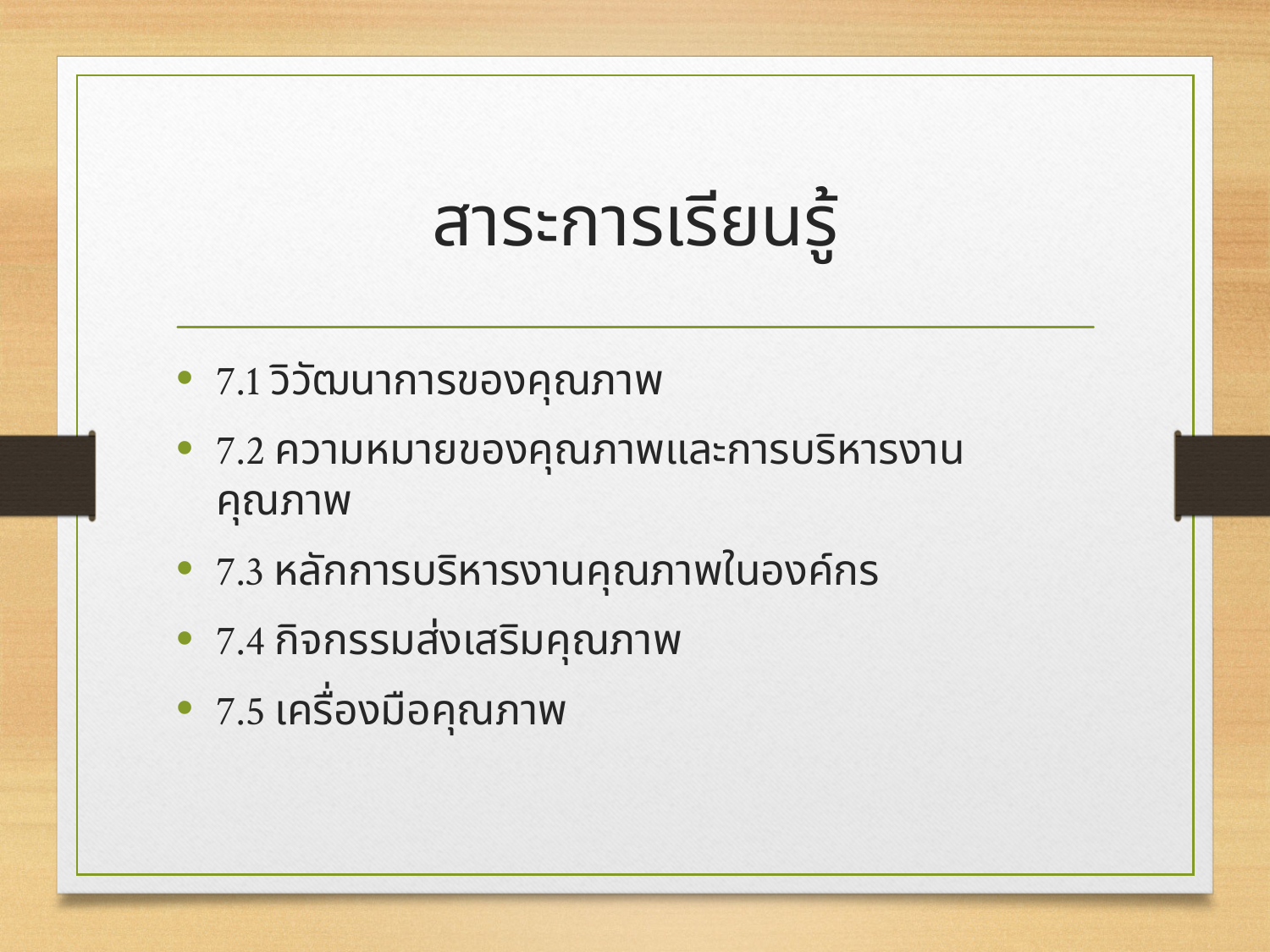

# สาระการเรียนรู้
7.1 วิวัฒนาการของคุณภาพ
7.2 ความหมายของคุณภาพและการบริหารงานคุณภาพ
7.3 หลักการบริหารงานคุณภาพในองค์กร
7.4 กิจกรรมส่งเสริมคุณภาพ
7.5 เครื่องมือคุณภาพ